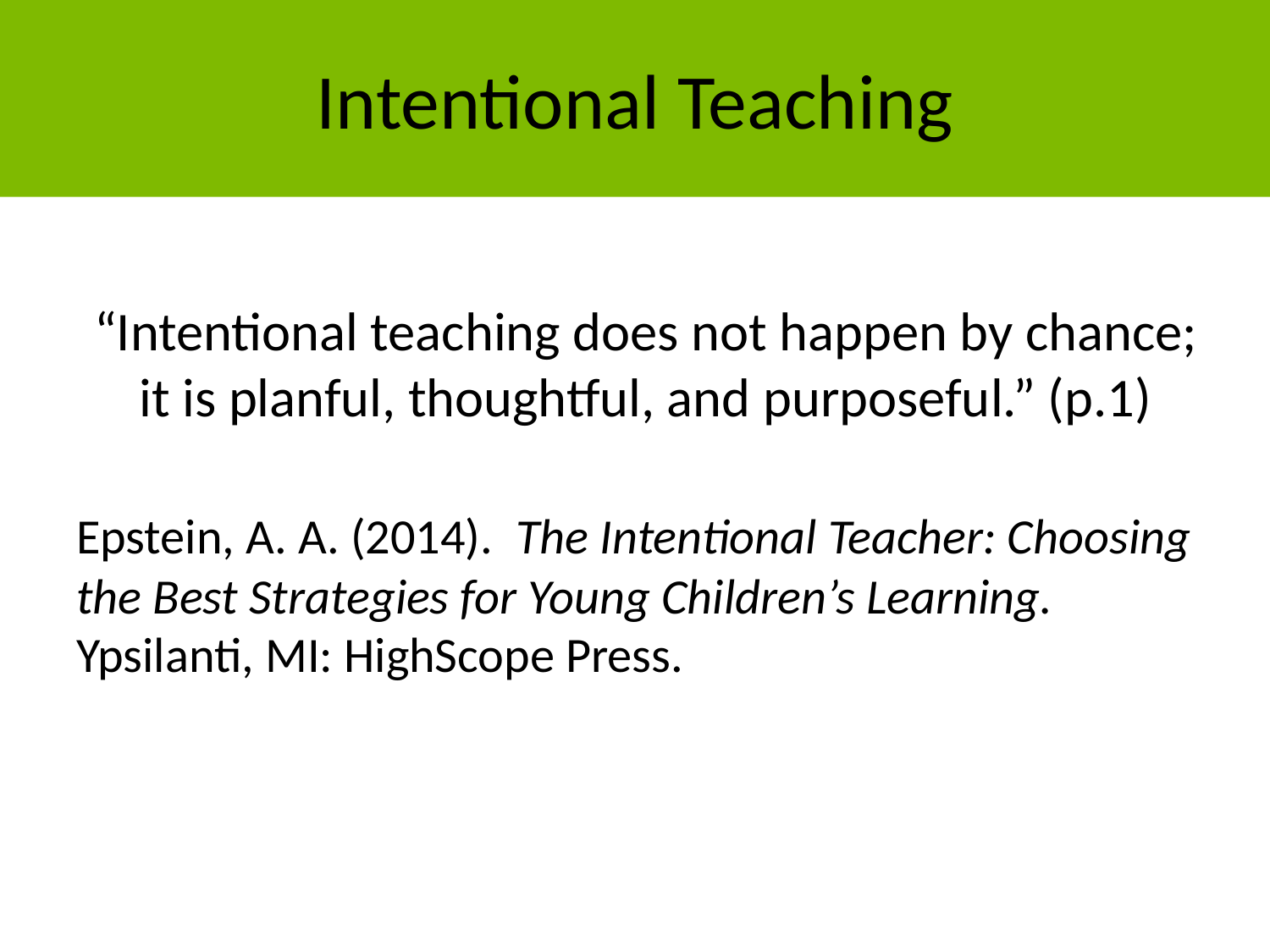

# Intentional Teaching

“Intentional teaching does not happen by chance;
it is planful, thoughtful, and purposeful.” (p.1)

Epstein, A. A. (2014).  The Intentional Teacher: Choosing the Best Strategies for Young Children’s Learning.   Ypsilanti, MI: HighScope Press.